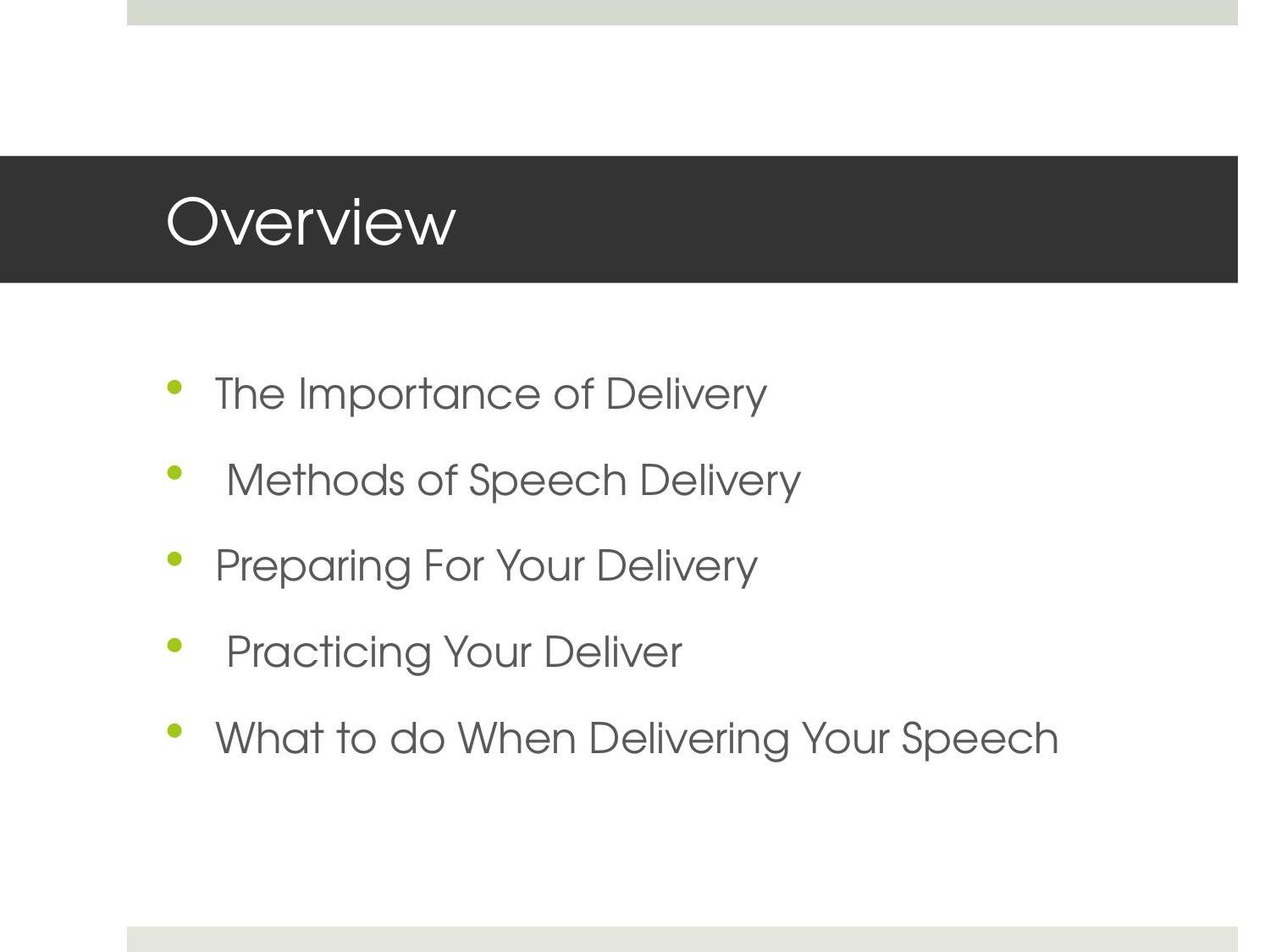

# Overview
The Importance of Delivery
 Methods of Speech Delivery
Preparing For Your Delivery
 Practicing Your Deliver
What to do When Delivering Your Speech